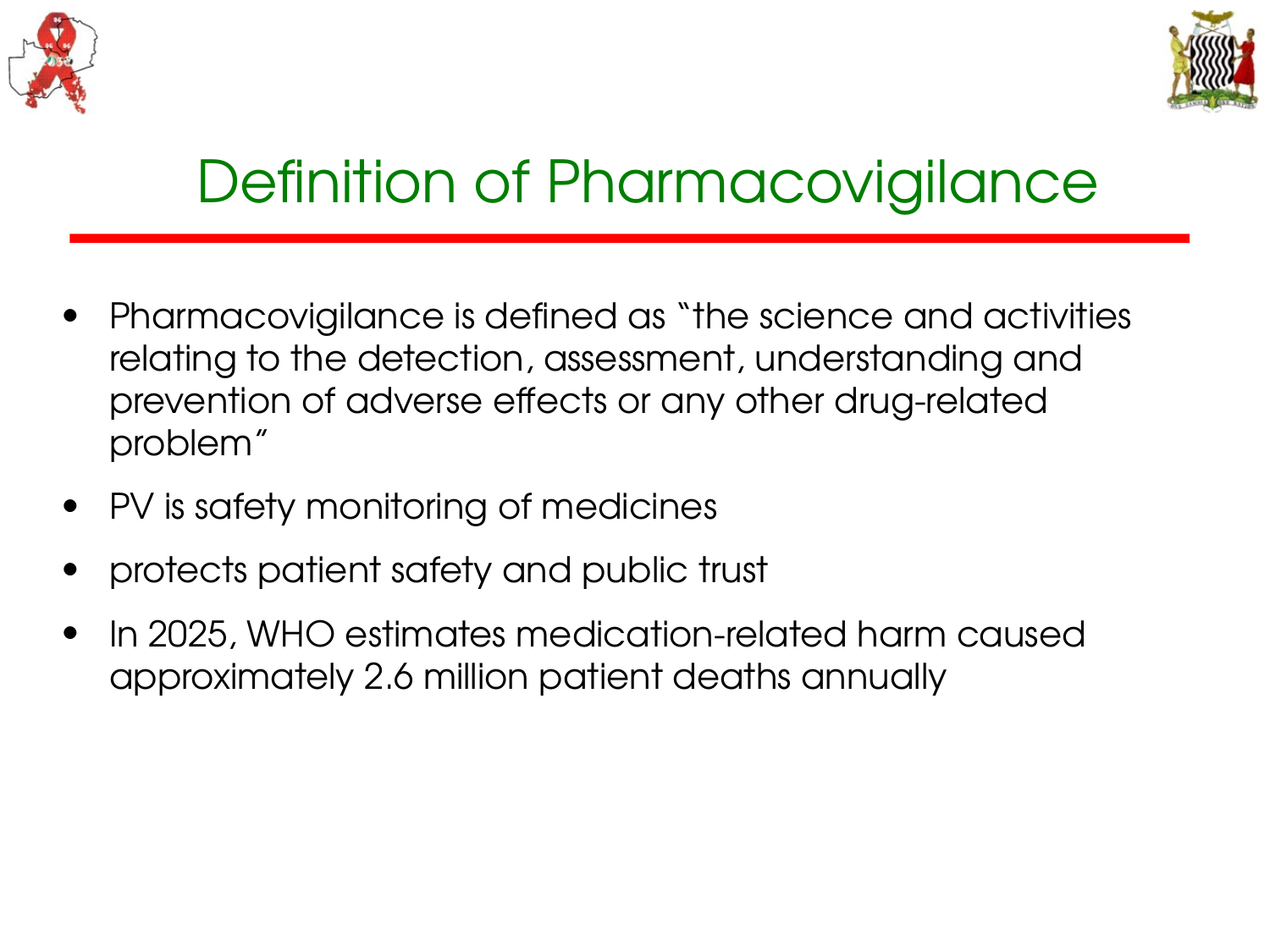

Definition of Pharmacovigilance
Pharmacovigilance is defined as “the science and activities relating to the detection, assessment, understanding and prevention of adverse effects or any other drug-related problem”
PV is safety monitoring of medicines
protects patient safety and public trust
In 2025, WHO estimates medication-related harm caused approximately 2.6 million patient deaths annually